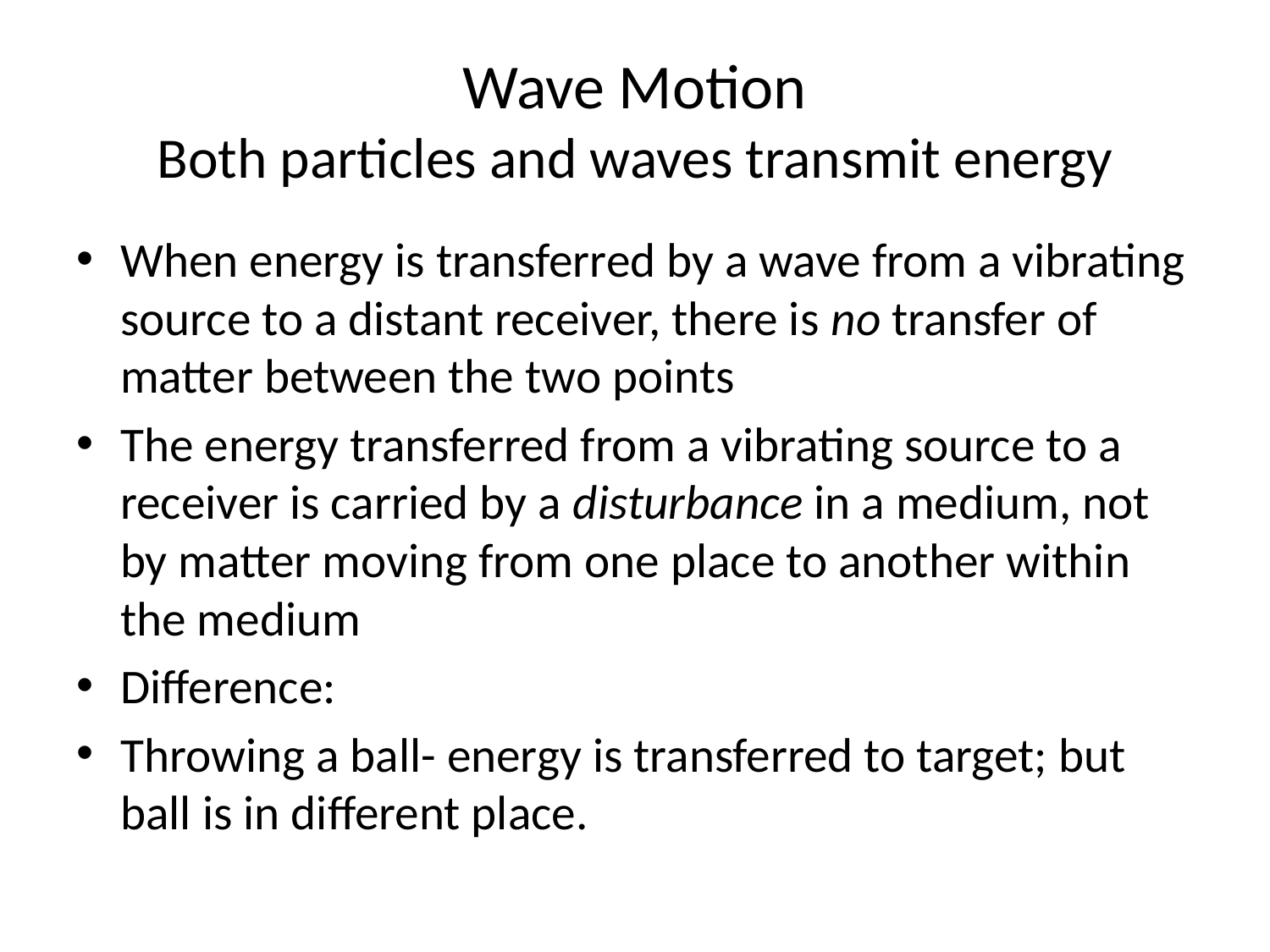

# Wave Motion Both particles and waves transmit energy
When energy is transferred by a wave from a vibrating source to a distant receiver, there is no transfer of matter between the two points
The energy transferred from a vibrating source to a receiver is carried by a disturbance in a medium, not by matter moving from one place to another within the medium
Difference:
Throwing a ball- energy is transferred to target; but ball is in different place.